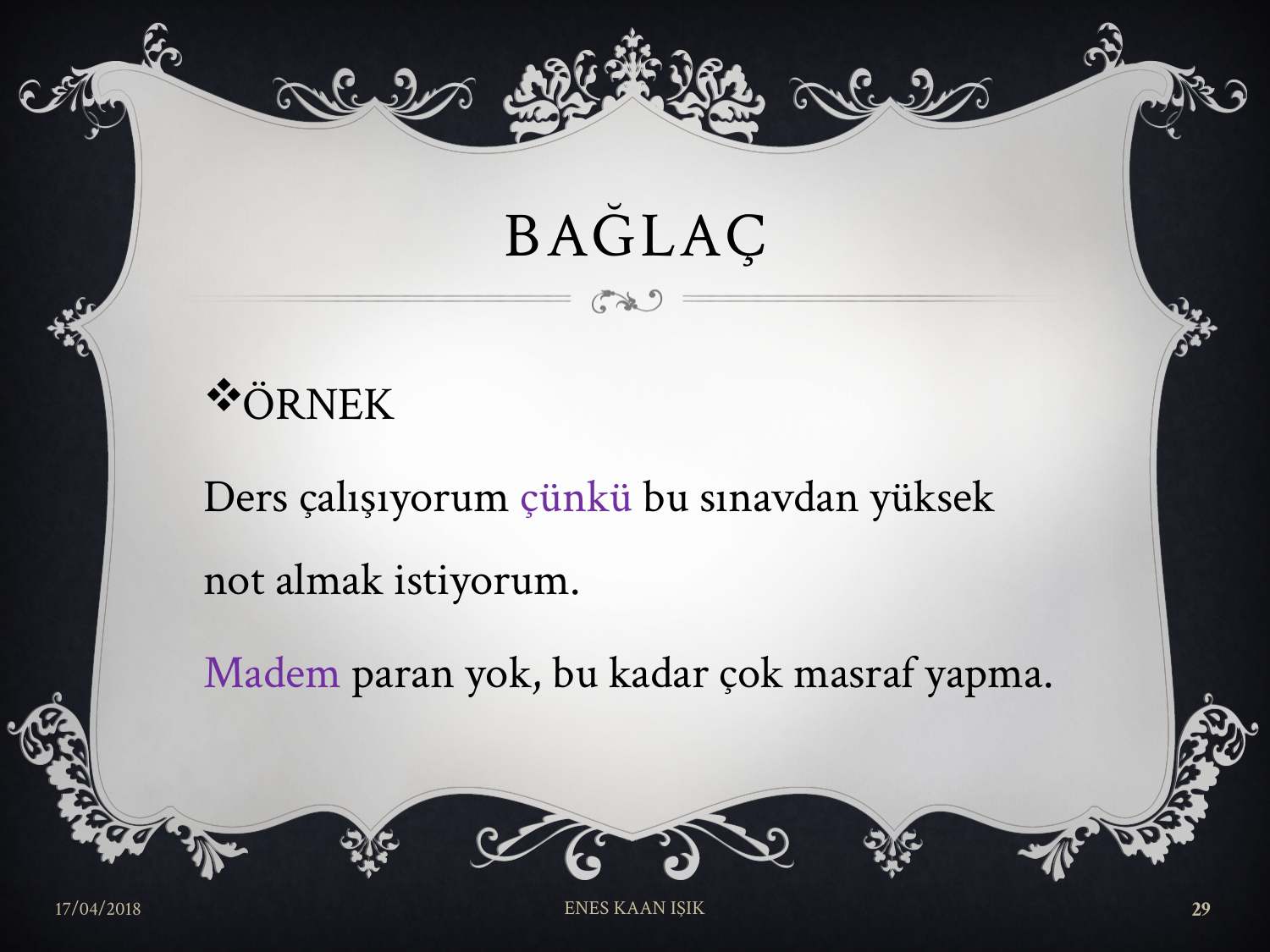

# BAĞLAÇ
ÖRNEK
Ders çalışıyorum çünkü bu sınavdan yüksek not almak istiyorum.
Madem paran yok, bu kadar çok masraf yapma.
17/04/2018
ENES KAAN IŞIK
29